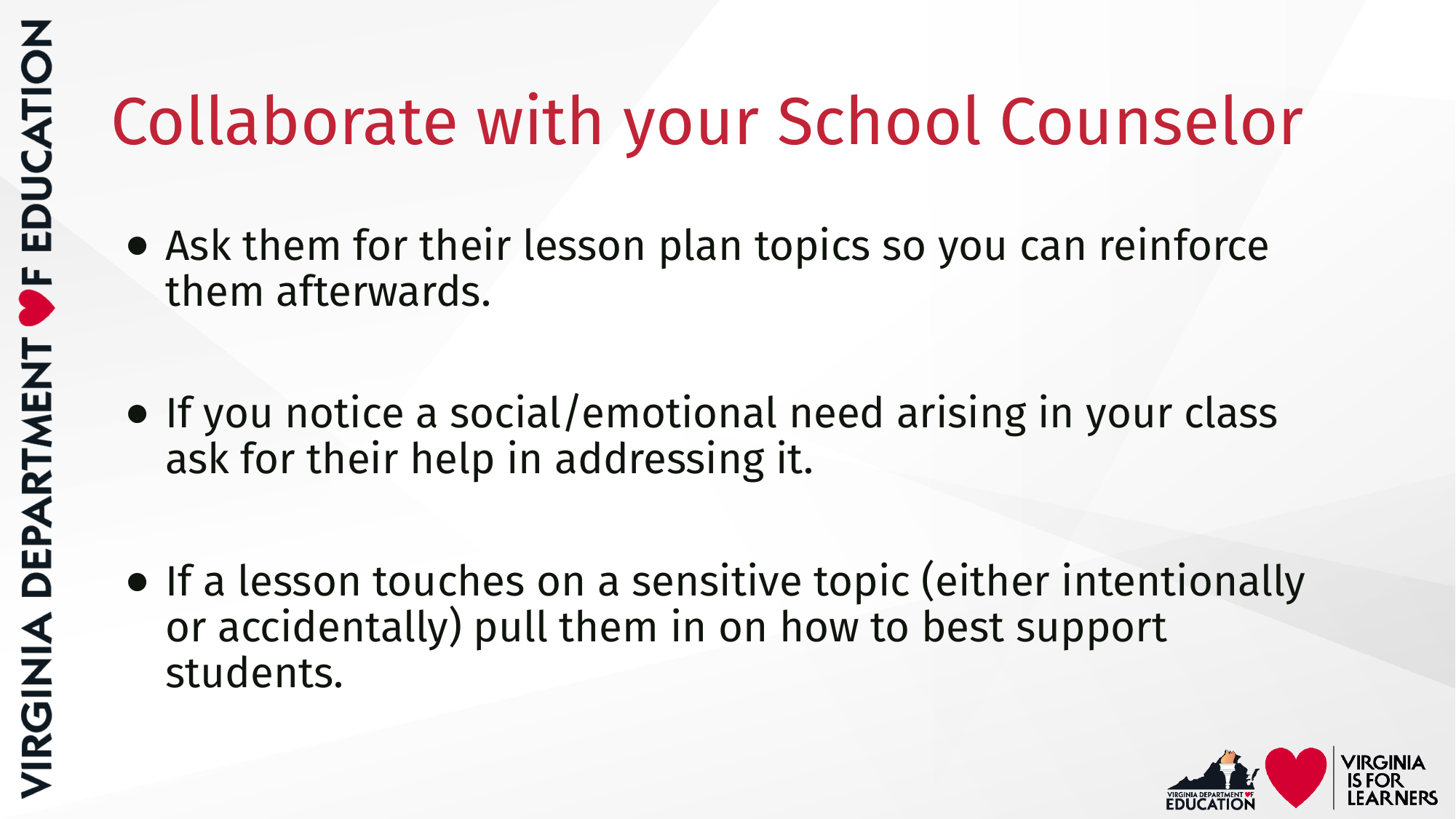

# Collaborate with your School Counselor
Ask them for their lesson plan topics so you can reinforce them afterwards.

If you notice a social/emotional need arising in your class ask for their help in addressing it.

If a lesson touches on a sensitive topic (either intentionally or accidentally) pull them in on how to best support students.